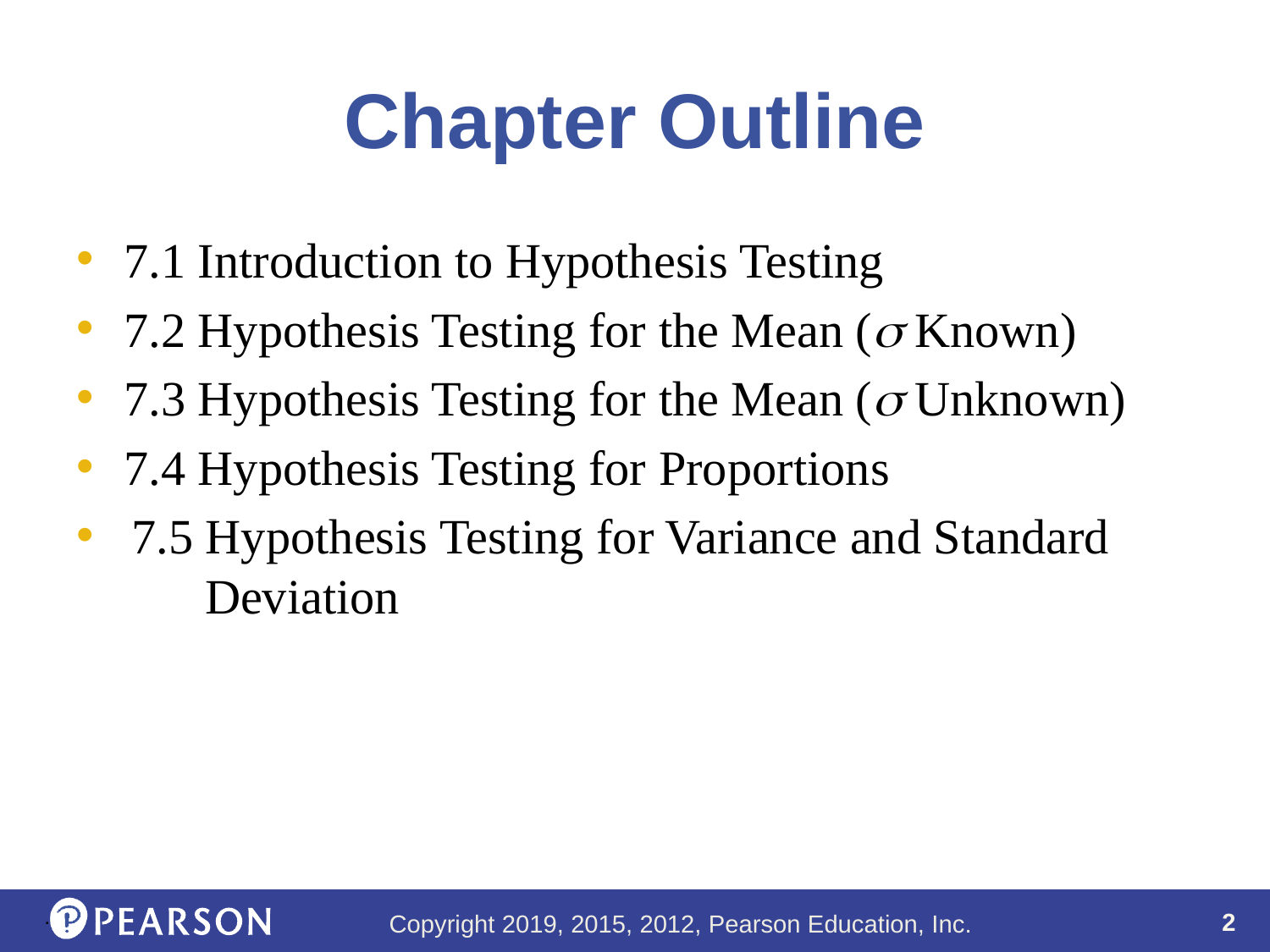

# Chapter Outline
7.1 Introduction to Hypothesis Testing
7.2 Hypothesis Testing for the Mean (σ Known)
7.3 Hypothesis Testing for the Mean (σ Unknown)
7.4 Hypothesis Testing for Proportions
7.5 Hypothesis Testing for Variance and Standard
      Deviation
.